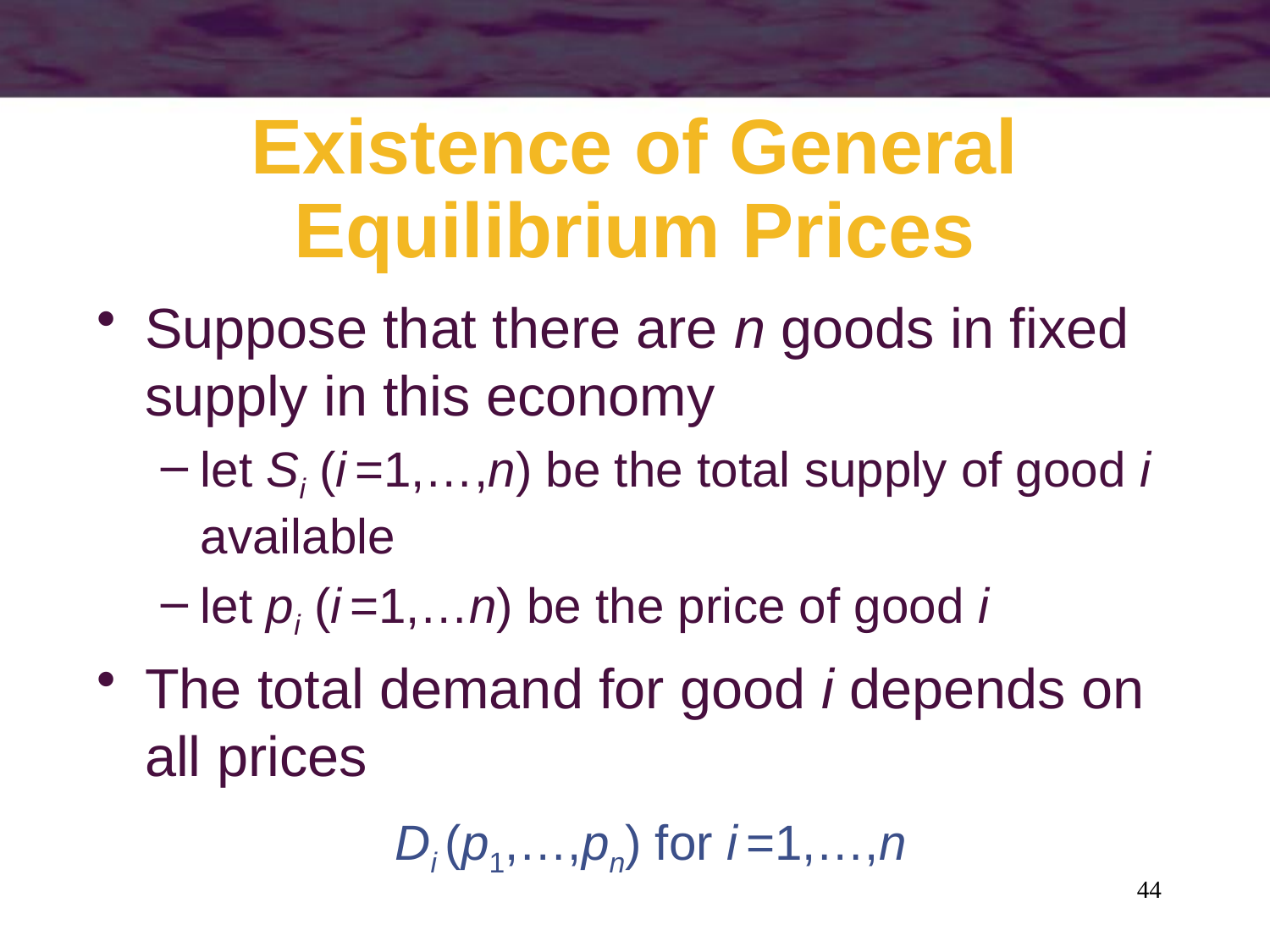

# Existence of General Equilibrium Prices
Suppose that there are n goods in fixed supply in this economy
let Si (i =1,…,n) be the total supply of good i available
let pi (i =1,…n) be the price of good i
The total demand for good i depends on all prices
Di (p1,…,pn) for i =1,…,n
44